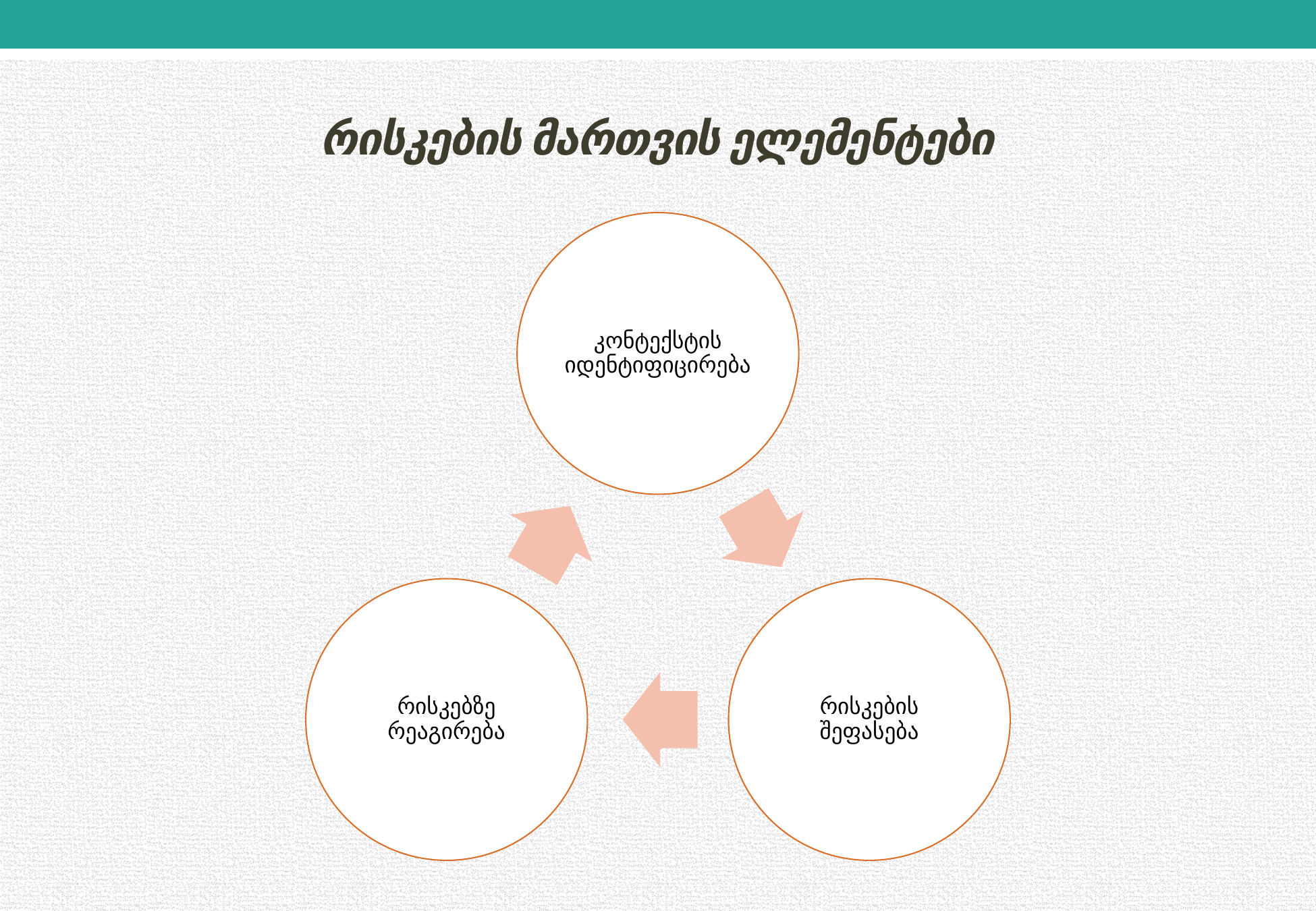

# რისკების მართვის ელემენტები
კონტექსტის იდენტიფიცირება

რისკების შეფასება

რისკებზე რეაგირება